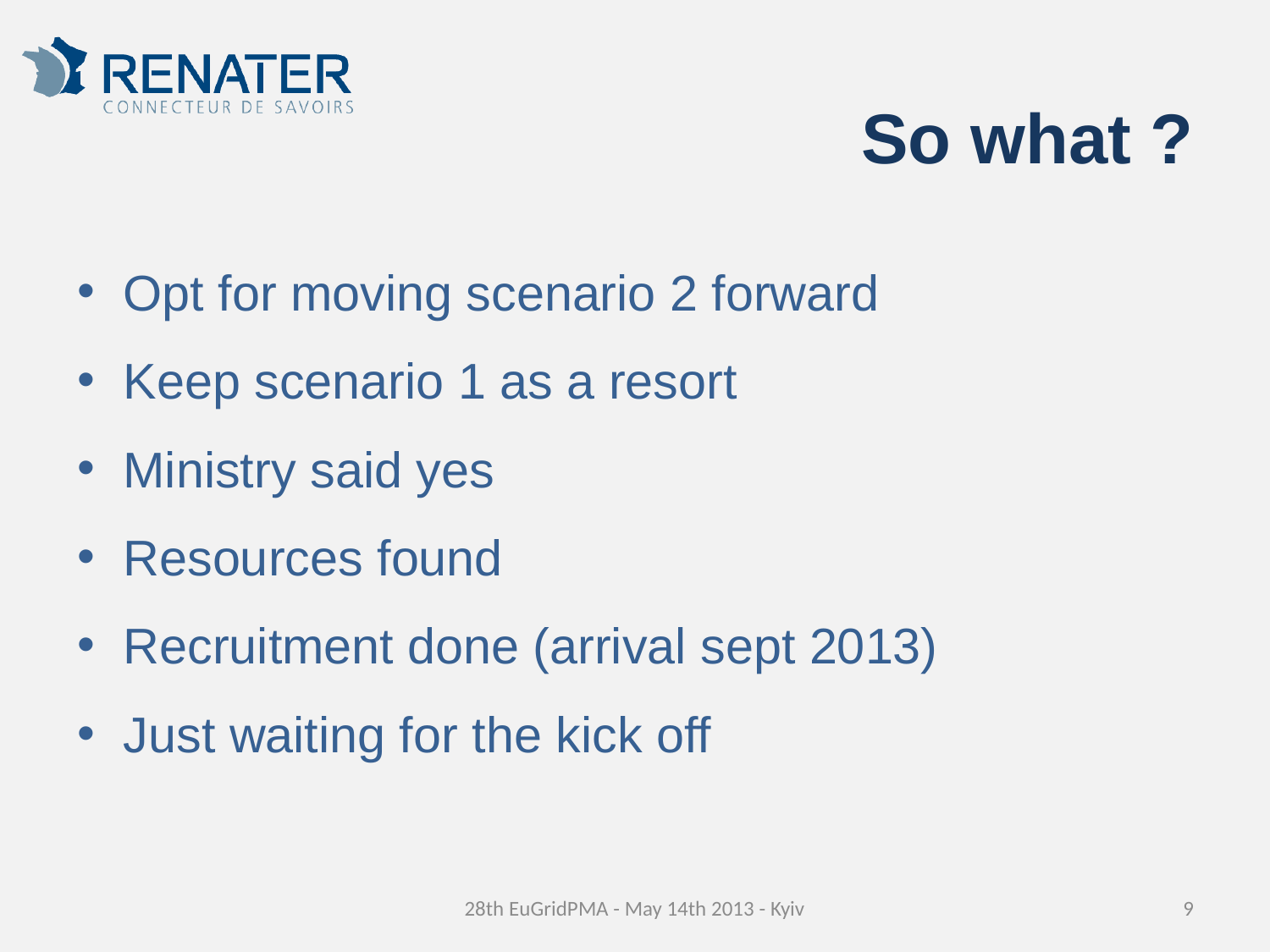

# So what ?
Opt for moving scenario 2 forward
Keep scenario 1 as a resort
Ministry said yes
Resources found
Recruitment done (arrival sept 2013)
Just waiting for the kick off
28th EuGridPMA - May 14th 2013 - Kyiv
9